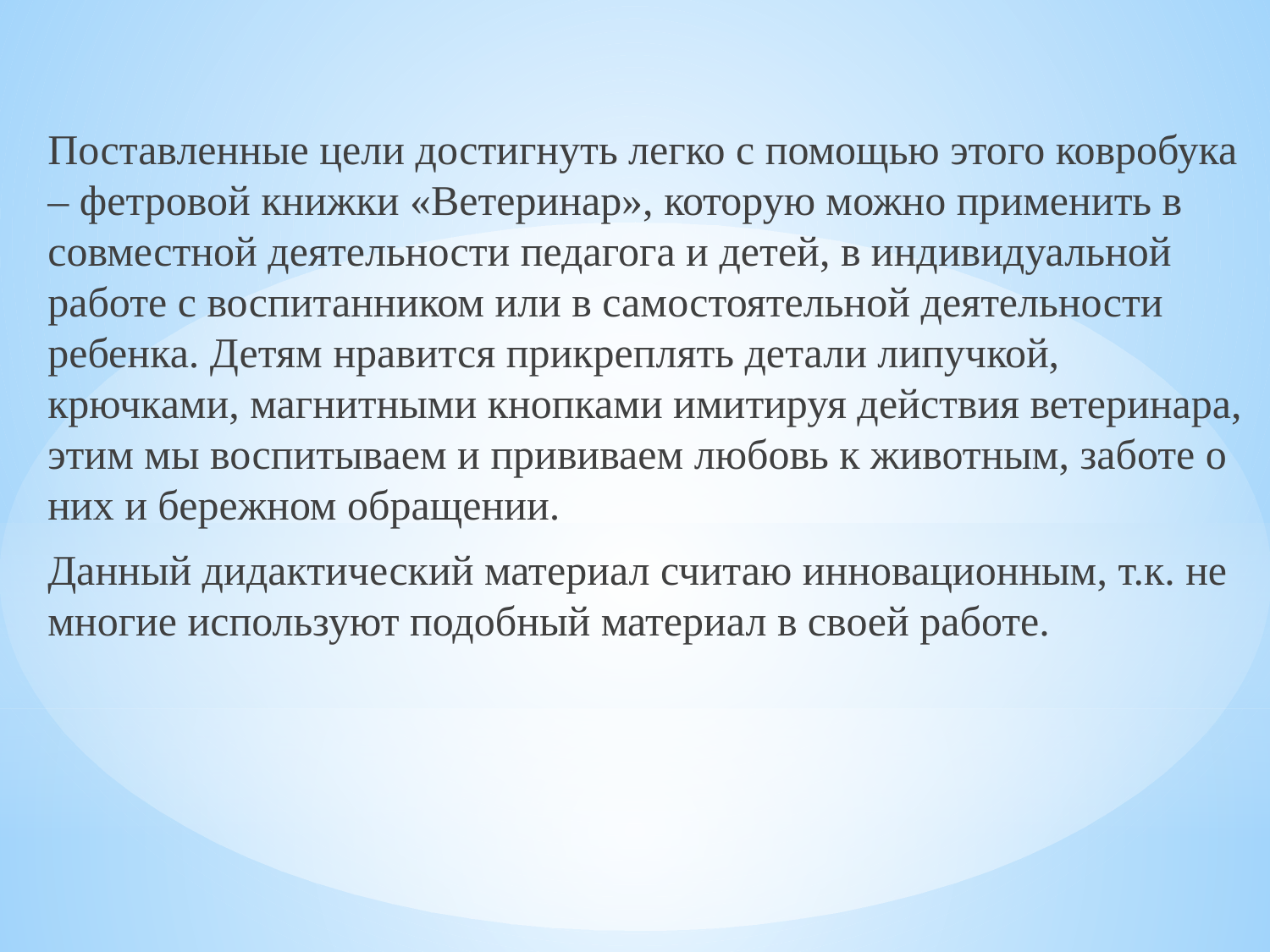

Поставленные цели достигнуть легко с помощью этого ковробука – фетровой книжки «Ветеринар», которую можно применить в совместной деятельности педагога и детей, в индивидуальной работе с воспитанником или в самостоятельной деятельности ребенка. Детям нравится прикреплять детали липучкой, крючками, магнитными кнопками имитируя действия ветеринара, этим мы воспитываем и прививаем любовь к животным, заботе о них и бережном обращении.
Данный дидактический материал считаю инновационным, т.к. не многие используют подобный материал в своей работе.